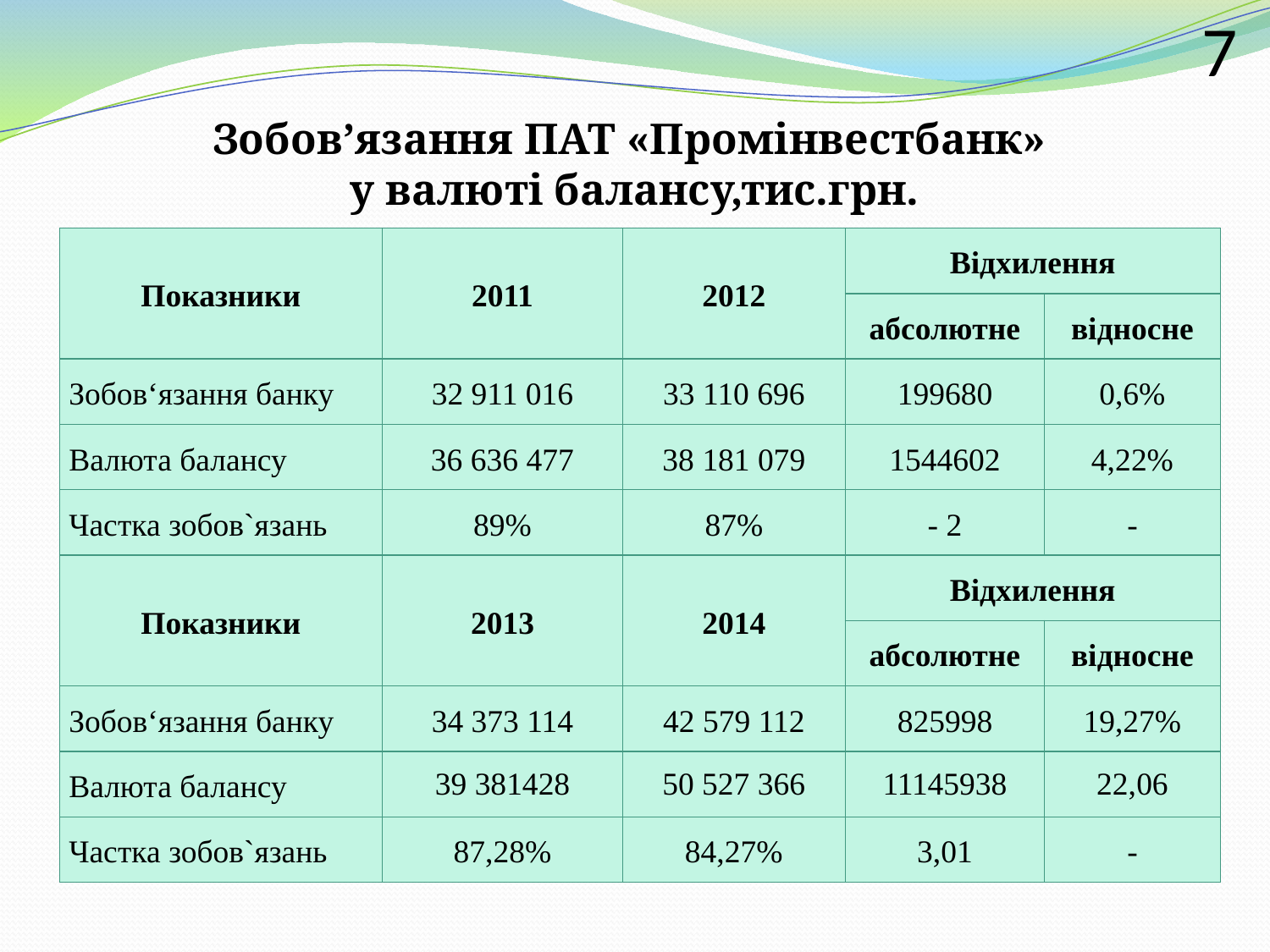

7
Зобов’язання ПАТ «Промінвестбанк»
у валюті балансу,тис.грн.
| Показники | 2011 | 2012 | Відхилення |  |
| --- | --- | --- | --- | --- |
|  |  |  | абсолютне | відносне |
| Зобов‘язання банку | 32 911 016 | 33 110 696 | 199680 | 0,6% |
| Валюта балансу | 36 636 477 | 38 181 079 | 1544602 | 4,22% |
| Частка зобов`язань | 89% | 87% | - 2 | - |
| Показники | 2013 | 2014 | Відхилення |  |
|  |  |  | абсолютне | відносне |
| Зобов‘язання банку | 34 373 114 | 42 579 112 | 825998 | 19,27% |
| Валюта балансу | 39 381428 | 50 527 366 | 11145938 | 22,06 |
| Частка зобов`язань | 87,28% | 84,27% | 3,01 | - |